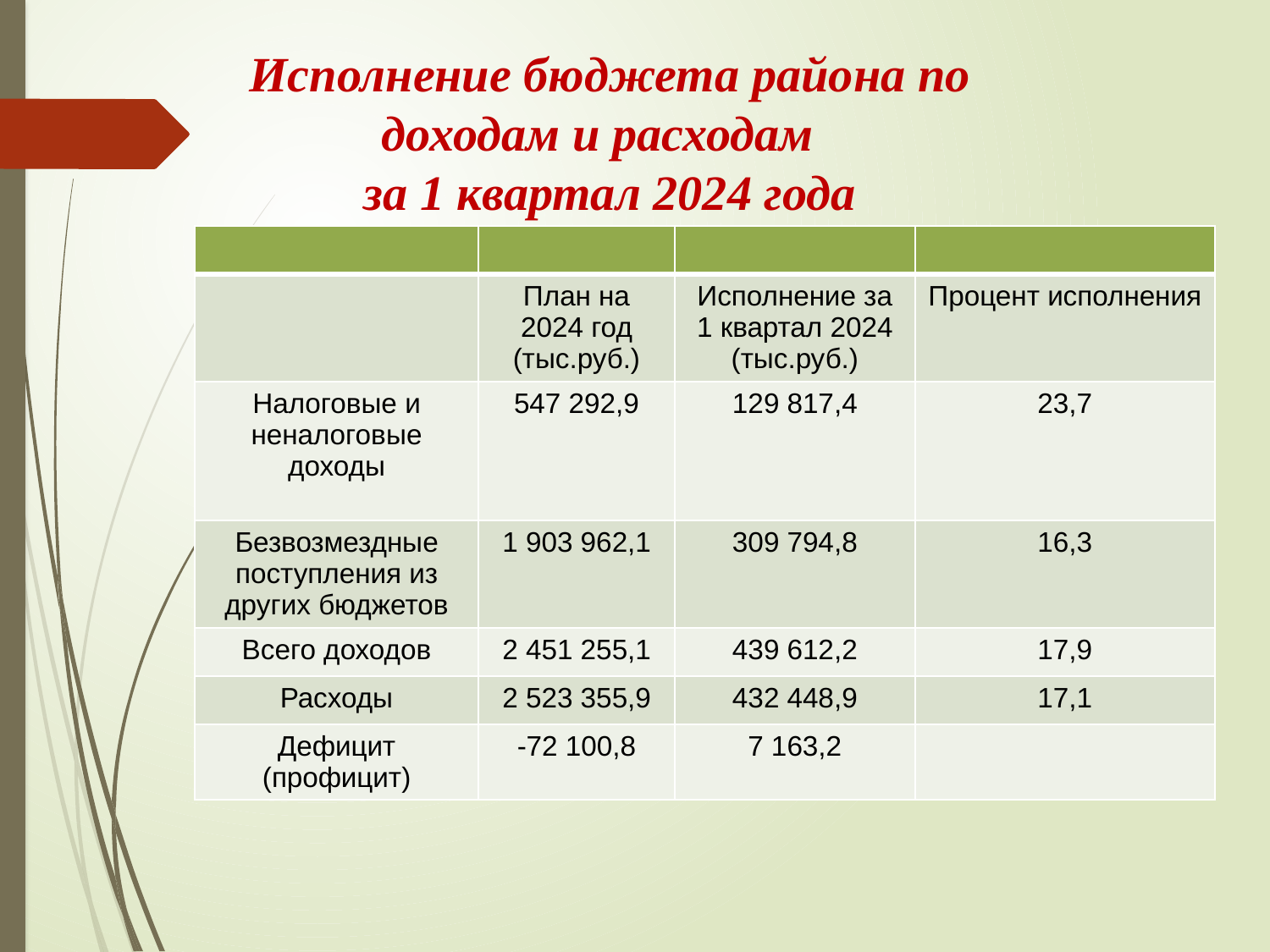

# Исполнение бюджета района по доходам и расходам за 1 квартал 2024 года
|  |  |  |  |
| --- | --- | --- | --- |
|  | План на 2024 год (тыс.руб.) | Исполнение за 1 квартал 2024 (тыс.руб.) | Процент исполнения |
| Налоговые и неналоговые доходы | 547 292,9 | 129 817,4 | 23,7 |
| Безвозмездные поступления из других бюджетов | 1 903 962,1 | 309 794,8 | 16,3 |
| Всего доходов | 2 451 255,1 | 439 612,2 | 17,9 |
| Расходы | 2 523 355,9 | 432 448,9 | 17,1 |
| Дефицит (профицит) | -72 100,8 | 7 163,2 |  |